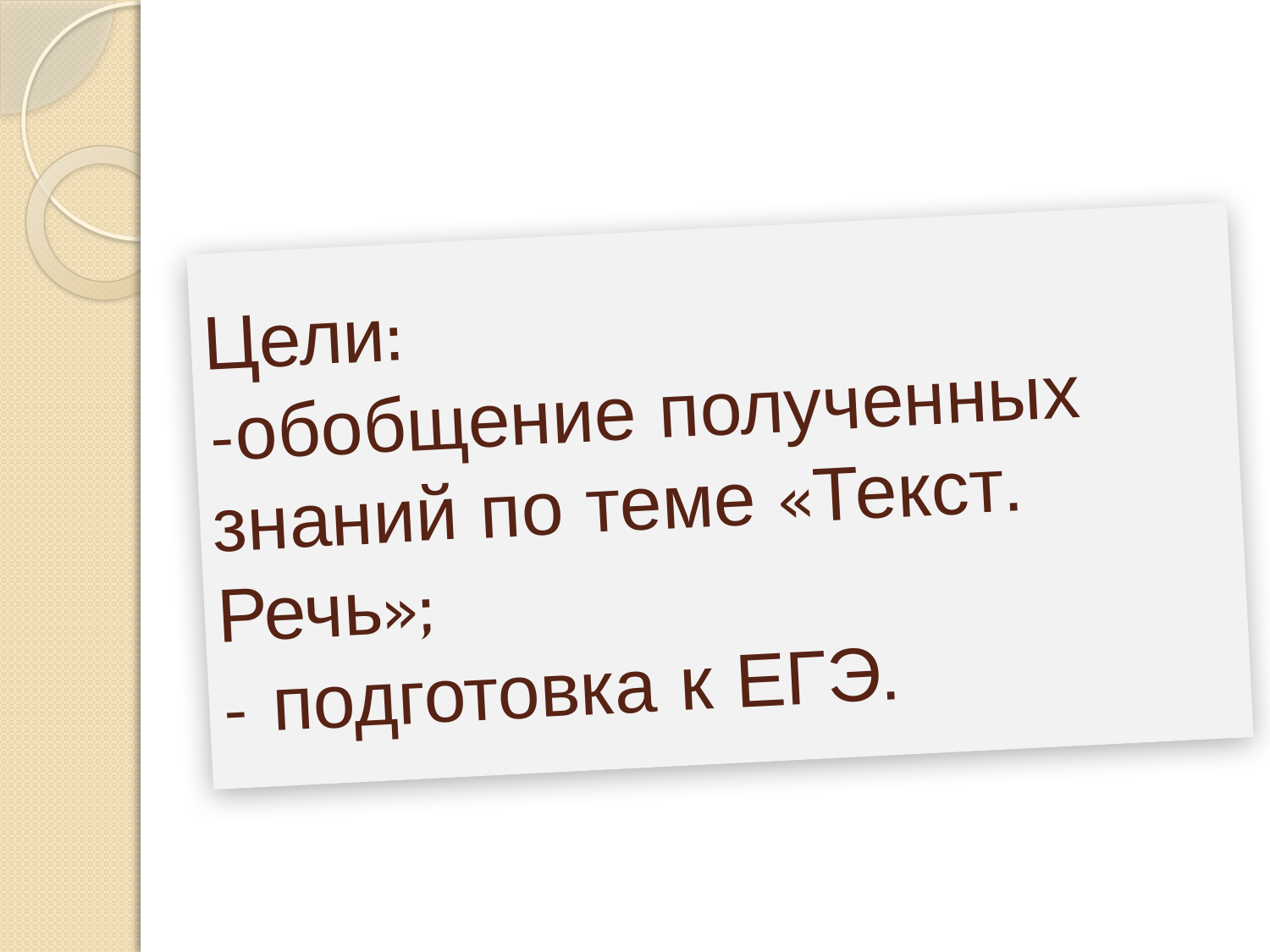

# Цели: -обобщение полученных знаний по теме «Текст. Речь»; - подготовка к ЕГЭ.